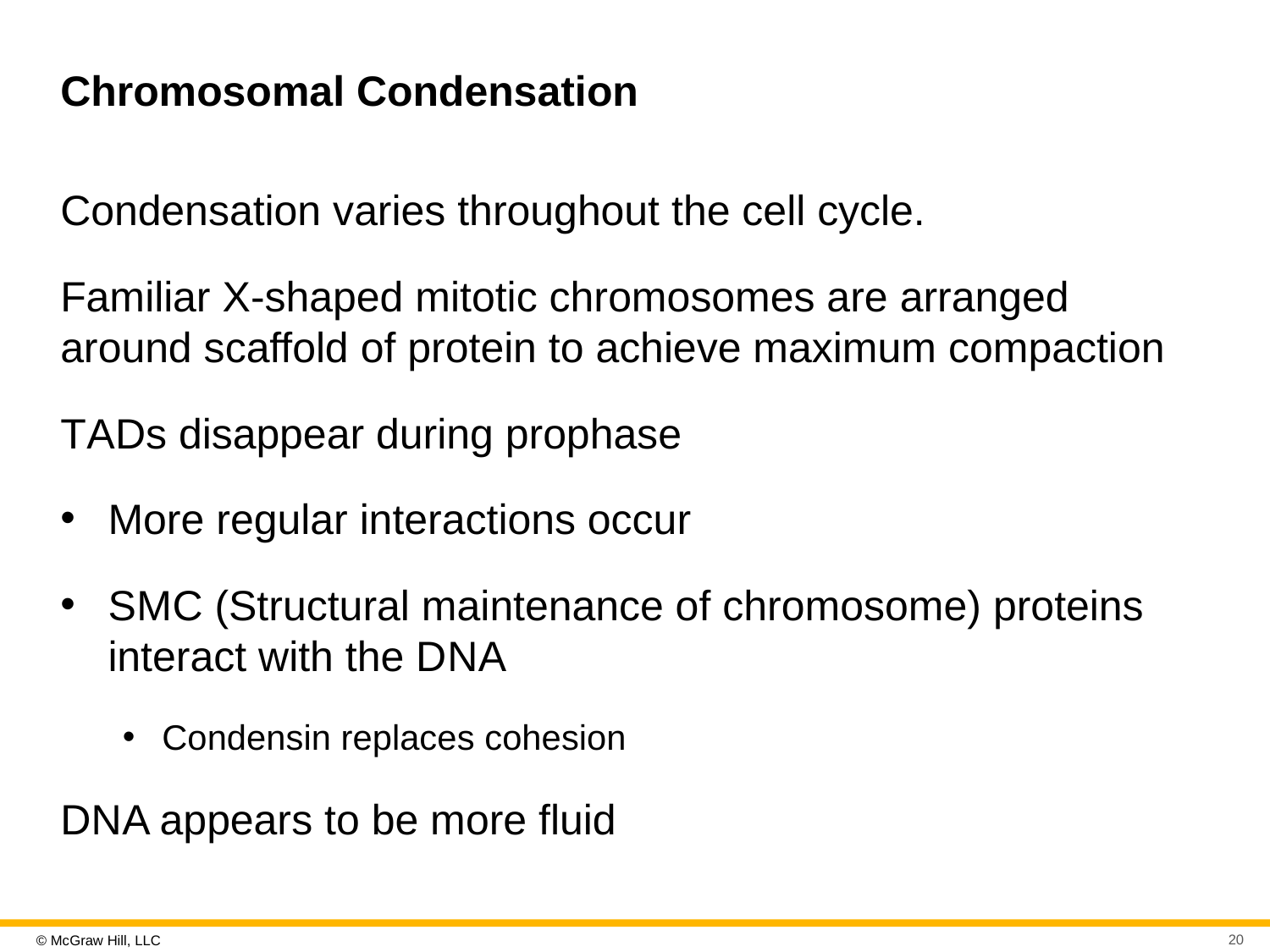

# Chromosomal Condensation
Condensation varies throughout the cell cycle.
Familiar X-shaped mitotic chromosomes are arranged around scaffold of protein to achieve maximum compaction
T A Ds disappear during prophase
More regular interactions occur
S M C (Structural maintenance of chromosome) proteins interact with the D N A
Condensin replaces cohesion
D N A appears to be more fluid
20